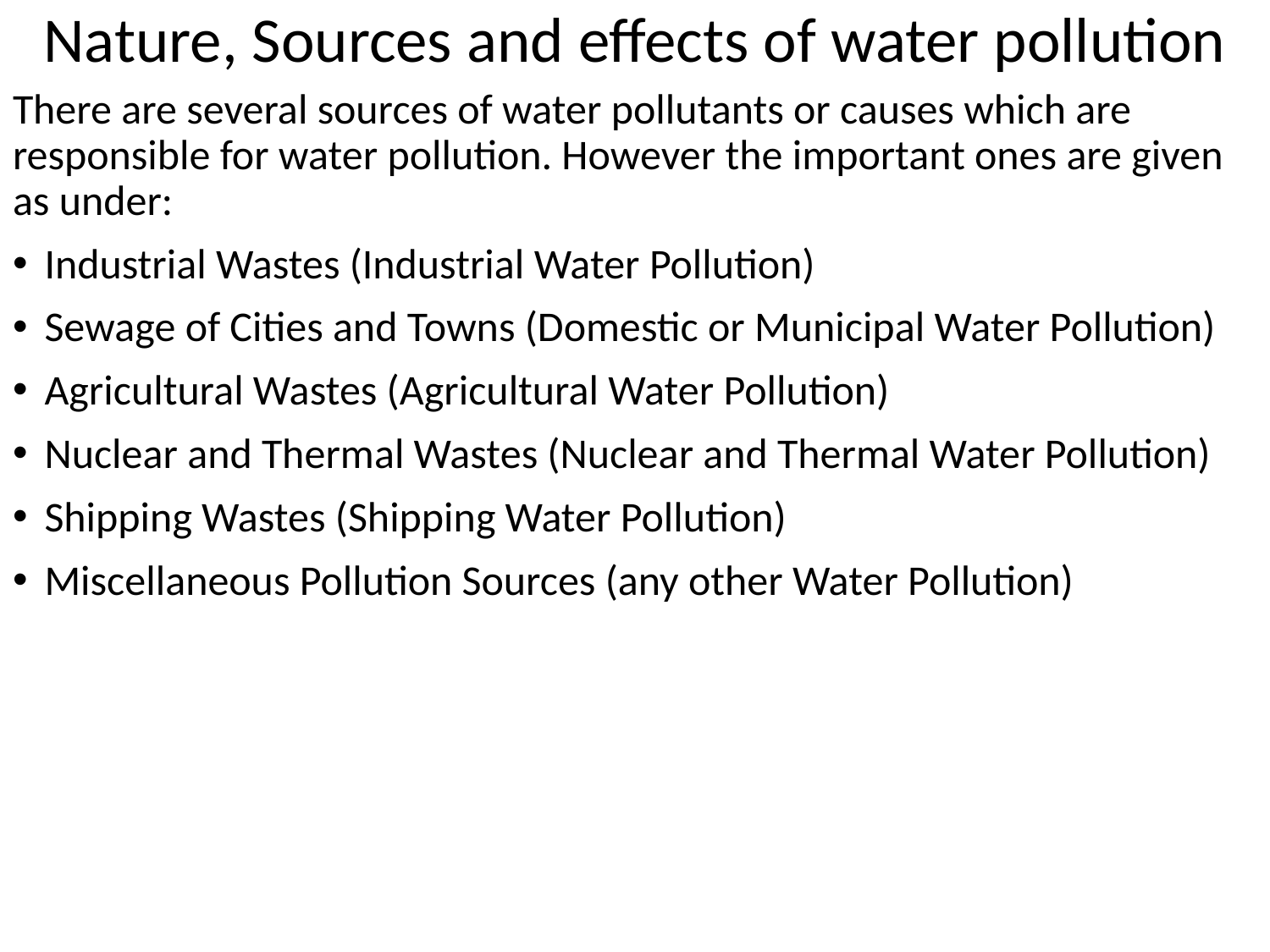

# Nature, Sources and effects of water pollution
There are several sources of water pollutants or causes which are responsible for water pollution. However the important ones are given as under:
Industrial Wastes (Industrial Water Pollution)
Sewage of Cities and Towns (Domestic or Municipal Water Pollution)
Agricultural Wastes (Agricultural Water Pollution)
Nuclear and Thermal Wastes (Nuclear and Thermal Water Pollution)
Shipping Wastes (Shipping Water Pollution)
Miscellaneous Pollution Sources (any other Water Pollution)